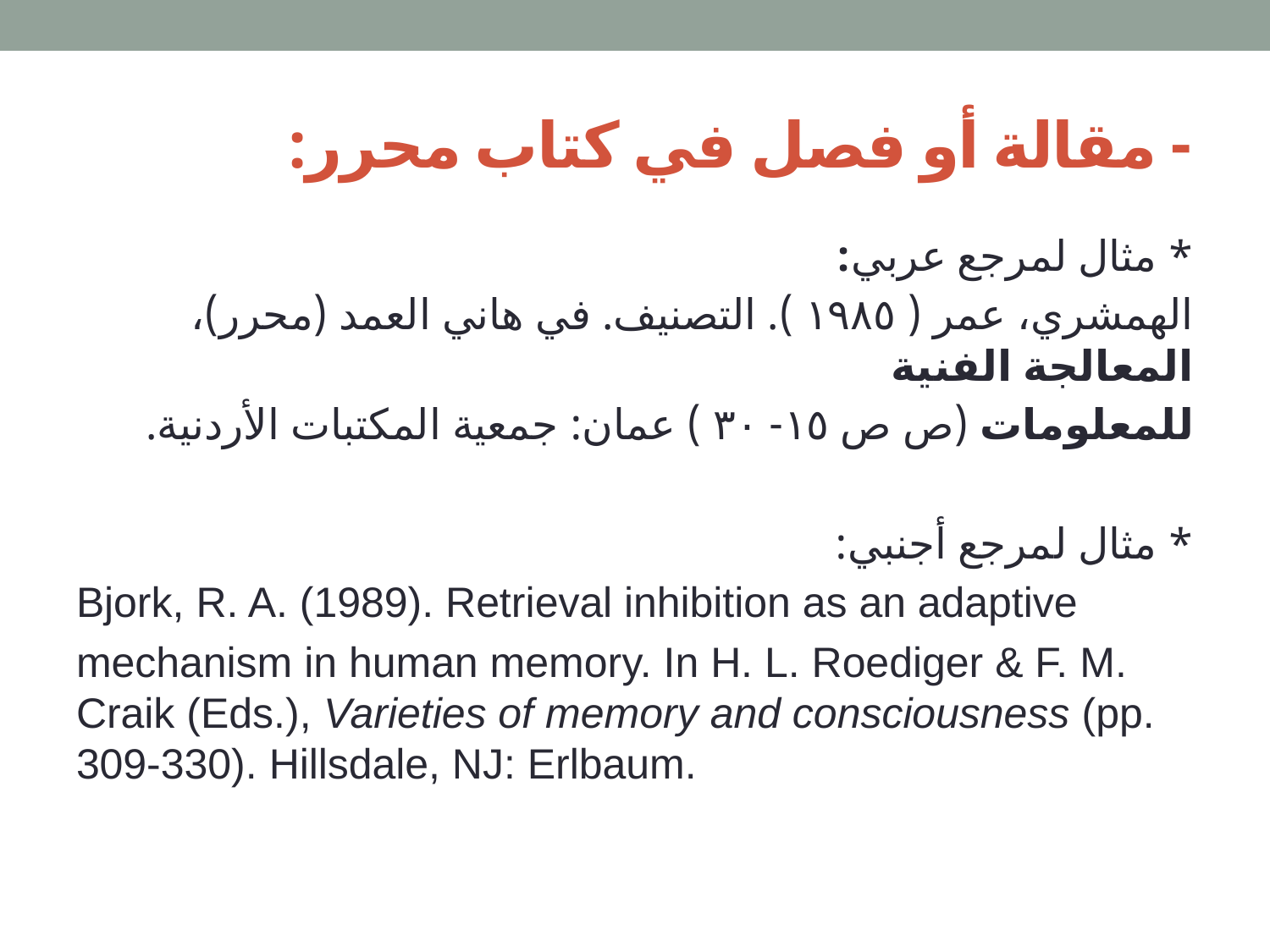

# - مقالة أو فصل في كتاب محرر:
* مثال لمرجع عربي:
الهمشري، عمر ( ١٩٨٥ ). التصنيف. في هاني العمد (محرر)، المعالجة الفنية
للمعلومات (ص ص ١٥- ٣٠ ) عمان: جمعية المكتبات الأردنية.

* مثال لمرجع أجنبي:
Bjork, R. A. (1989). Retrieval inhibition as an adaptive
mechanism in human memory. In H. L. Roediger & F. M. Craik (Eds.), Varieties of memory and consciousness (pp. 309-330). Hillsdale, NJ: Erlbaum.